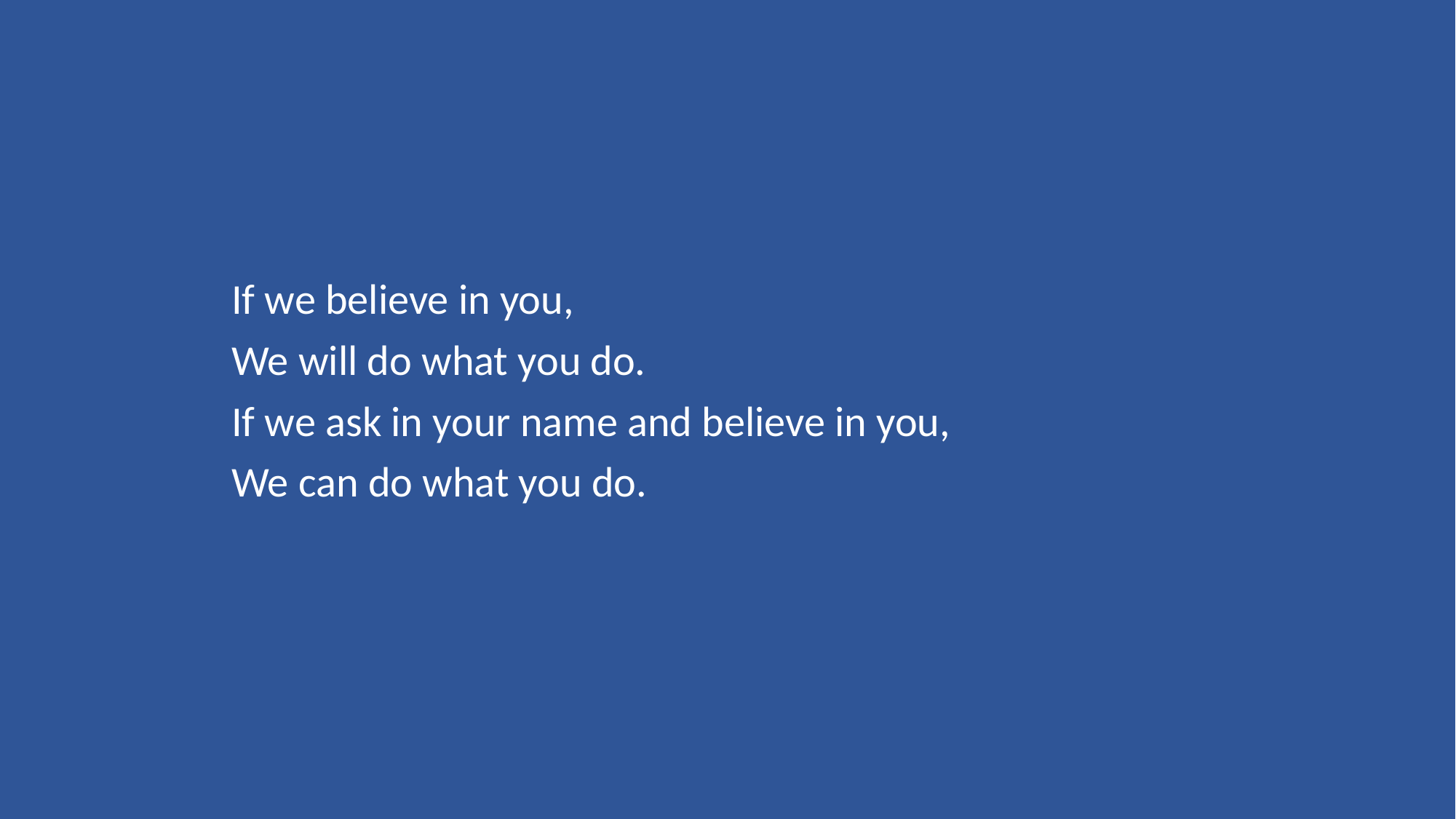

If we believe in you,
We will do what you do.
If we ask in your name and believe in you,
We can do what you do.